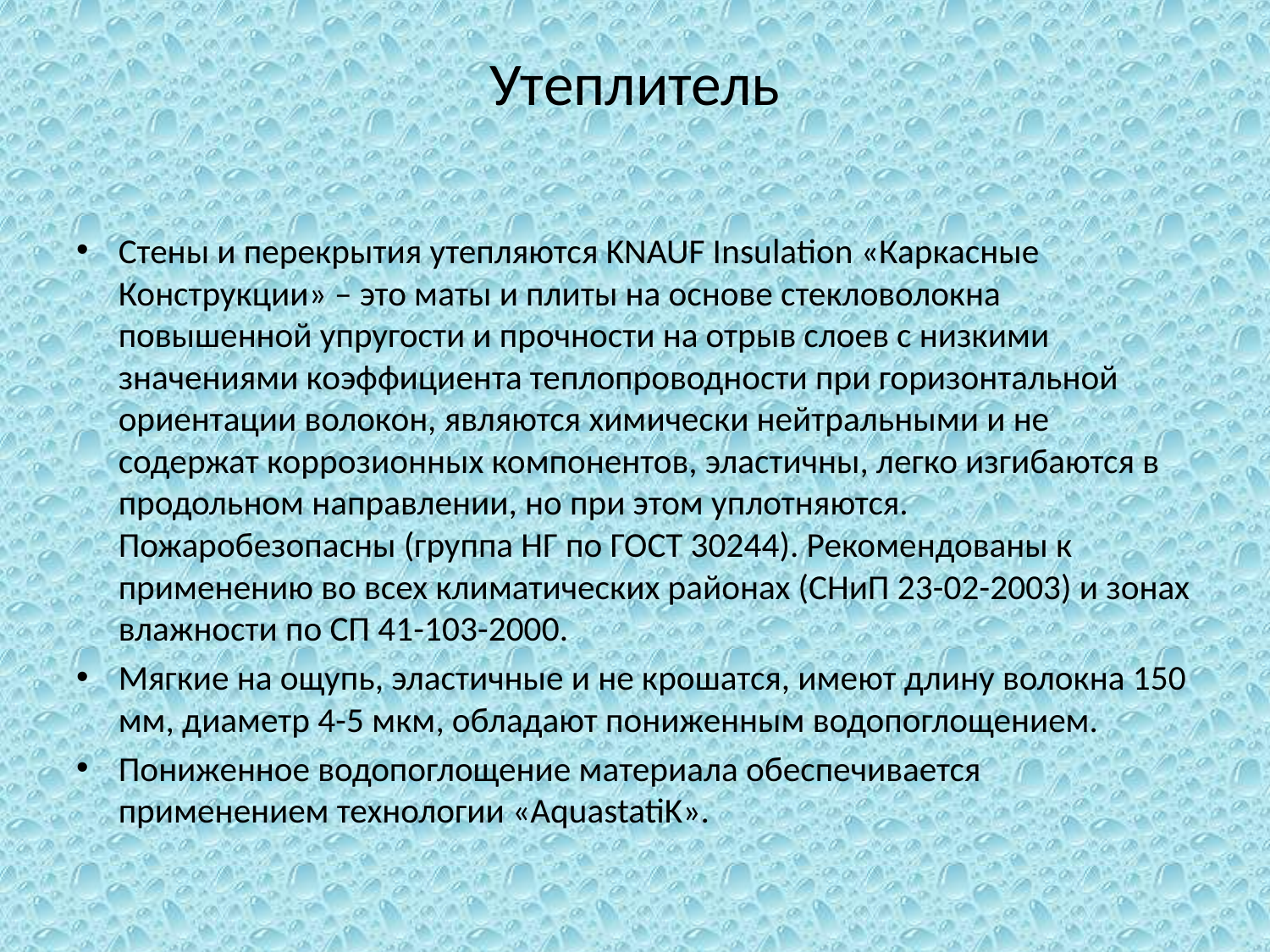

# Утеплитель
Стены и перекрытия утепляются KNAUF Insulation «Каркасные Конструкции» – это маты и плиты на основе стекловолокна повышенной упругости и прочности на отрыв слоев с низкими значениями коэффициента теплопроводности при горизонтальной ориентации волокон, являются химически нейтральными и не содержат коррозионных компонентов, эластичны, легко изгибаются в продольном направлении, но при этом уплотняются. Пожаробезопасны (группа НГ по ГОСТ 30244). Рекомендованы к применению во всех климатических районах (СНиП 23-02-2003) и зонах влажности по СП 41-103-2000.
Мягкие на ощупь, эластичные и не крошатся, имеют длину волокна 150 мм, диаметр 4-5 мкм, обладают пониженным водопоглощением.
Пониженное водопоглощение материала обеспечивается применением технологии «AquastatiK».